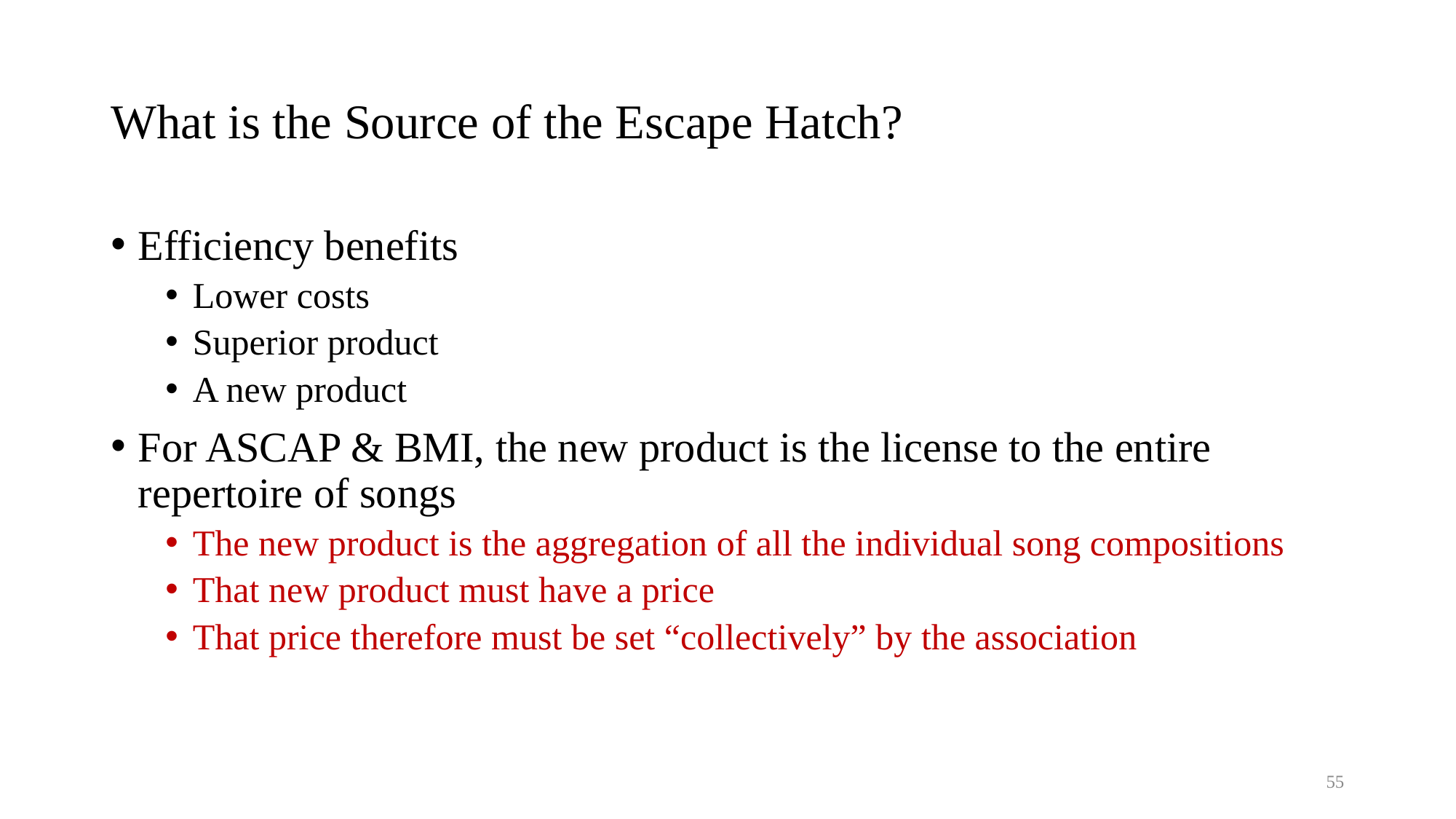

# What is the Source of the Escape Hatch?
Efficiency benefits
Lower costs
Superior product
A new product
For ASCAP & BMI, the new product is the license to the entire repertoire of songs
The new product is the aggregation of all the individual song compositions
That new product must have a price
That price therefore must be set “collectively” by the association
55